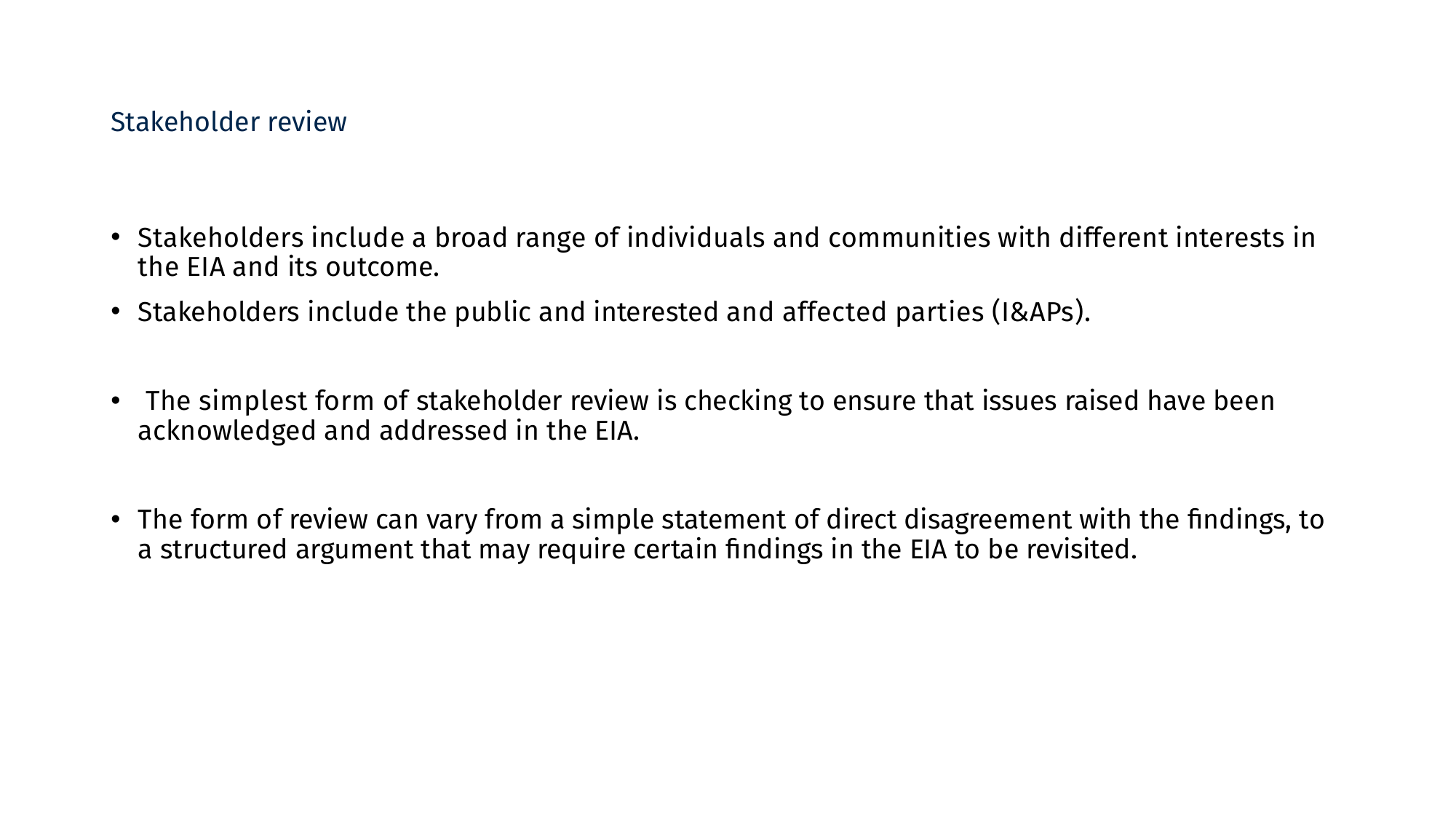

# Stakeholder review
Stakeholders include a broad range of individuals and communities with different interests in the EIA and its outcome.
Stakeholders include the public and interested and affected parties (I&APs).

 The simplest form of stakeholder review is checking to ensure that issues raised have been acknowledged and addressed in the EIA.

The form of review can vary from a simple statement of direct disagreement with the findings, to a structured argument that may require certain findings in the EIA to be revisited.